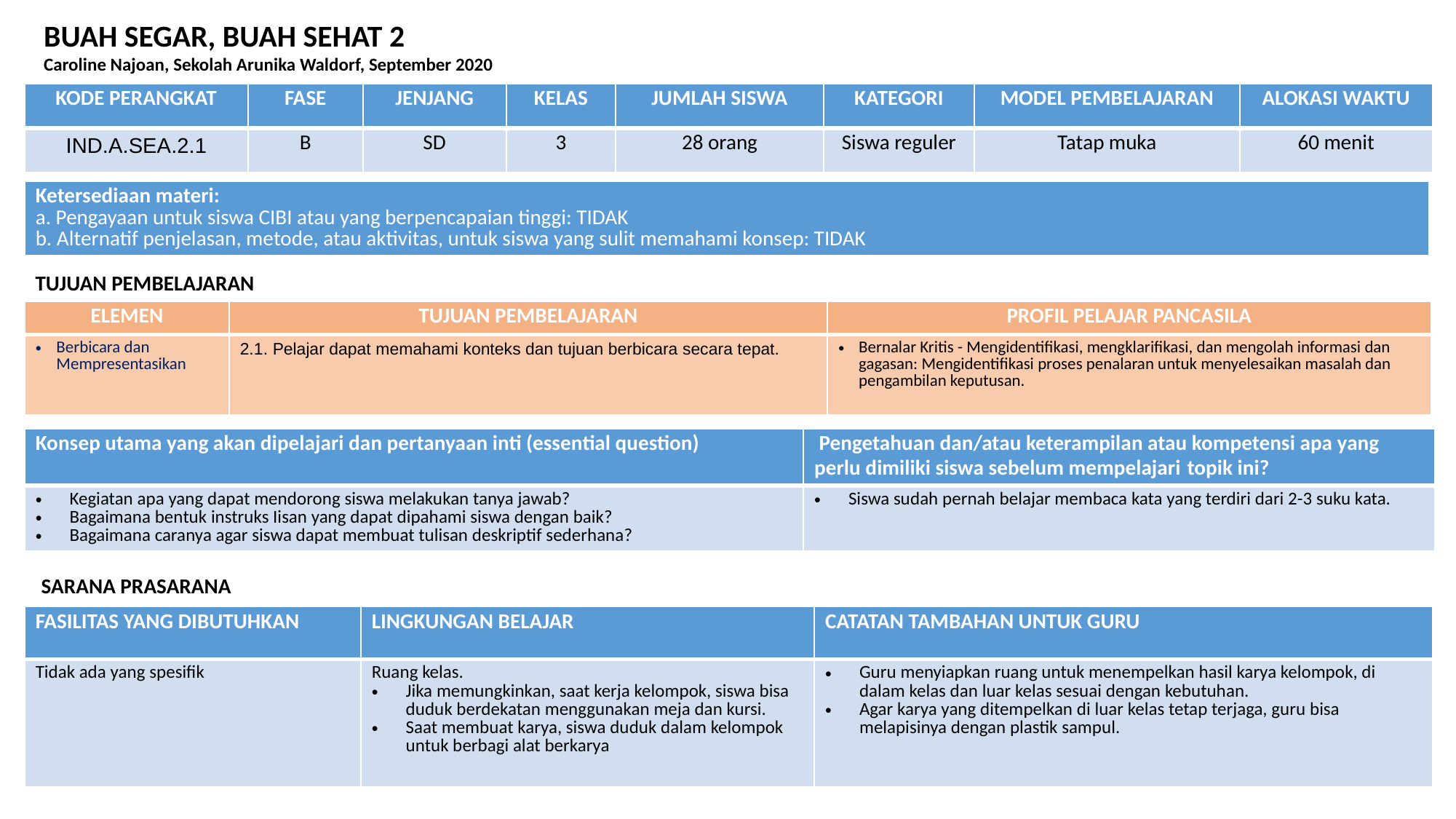

BUAH SEGAR, BUAH SEHAT 2
Caroline Najoan, Sekolah Arunika Waldorf, September 2020

| KODE PERANGKAT | FASE | JENJANG | KELAS | JUMLAH SISWA | KATEGORI | MODEL PEMBELAJARAN | ALOKASI WAKTU |
| --- | --- | --- | --- | --- | --- | --- | --- |
| IND.A.SEA.2.1 | B | SD | 3 | 28 orang | Siswa reguler | Tatap muka | 60 menit |
| Ketersediaan materi: a. Pengayaan untuk siswa CIBI atau yang berpencapaian tinggi: TIDAK b. Alternatif penjelasan, metode, atau aktivitas, untuk siswa yang sulit memahami konsep: TIDAK |
| --- |
TUJUAN PEMBELAJARAN
| ELEMEN | TUJUAN PEMBELAJARAN | PROFIL PELAJAR PANCASILA |
| --- | --- | --- |
| Berbicara dan Mempresentasikan | 2.1. Pelajar dapat memahami konteks dan tujuan berbicara secara tepat. | Bernalar Kritis - Mengidentifikasi, mengklarifikasi, dan mengolah informasi dan gagasan: Mengidentifikasi proses penalaran untuk menyelesaikan masalah dan pengambilan keputusan. |
| Konsep utama yang akan dipelajari dan pertanyaan inti (essential question) | Pengetahuan dan/atau keterampilan atau kompetensi apa yang perlu dimiliki siswa sebelum mempelajari topik ini? |
| --- | --- |
| Kegiatan apa yang dapat mendorong siswa melakukan tanya jawab? Bagaimana bentuk instruks Iisan yang dapat dipahami siswa dengan baik? Bagaimana caranya agar siswa dapat membuat tulisan deskriptif sederhana? | Siswa sudah pernah belajar membaca kata yang terdiri dari 2-3 suku kata. |
SARANA PRASARANA
| FASILITAS YANG DIBUTUHKAN | LINGKUNGAN BELAJAR | CATATAN TAMBAHAN UNTUK GURU |
| --- | --- | --- |
| Tidak ada yang spesifik | Ruang kelas. Jika memungkinkan, saat kerja kelompok, siswa bisa duduk berdekatan menggunakan meja dan kursi. Saat membuat karya, siswa duduk dalam kelompok untuk berbagi alat berkarya | Guru menyiapkan ruang untuk menempelkan hasil karya kelompok, di dalam kelas dan luar kelas sesuai dengan kebutuhan. Agar karya yang ditempelkan di luar kelas tetap terjaga, guru bisa melapisinya dengan plastik sampul. |